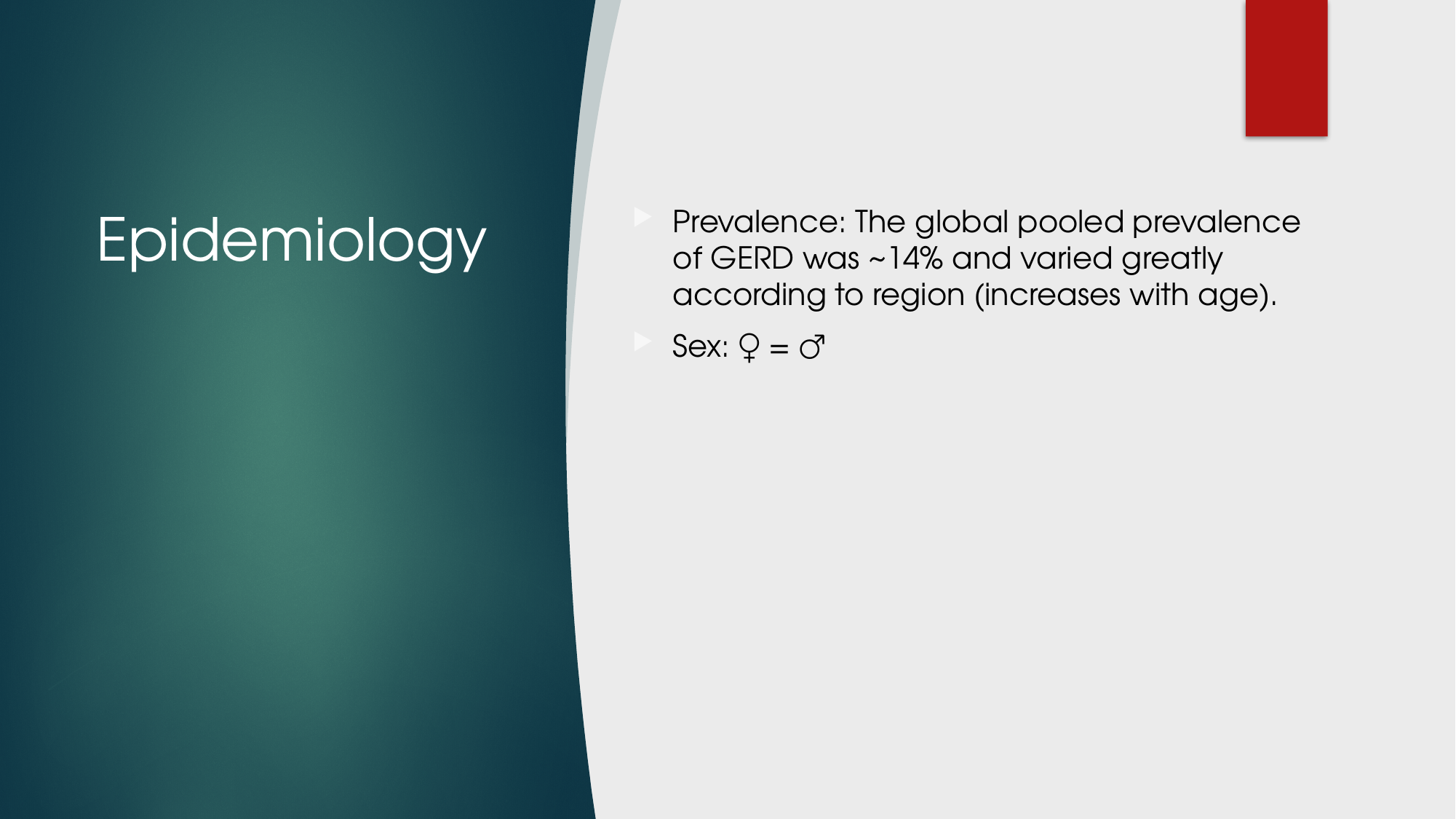

# Epidemiology
Prevalence: The global pooled prevalence of GERD was ~14% and varied greatly according to region (increases with age).
Sex: ♀ = ♂